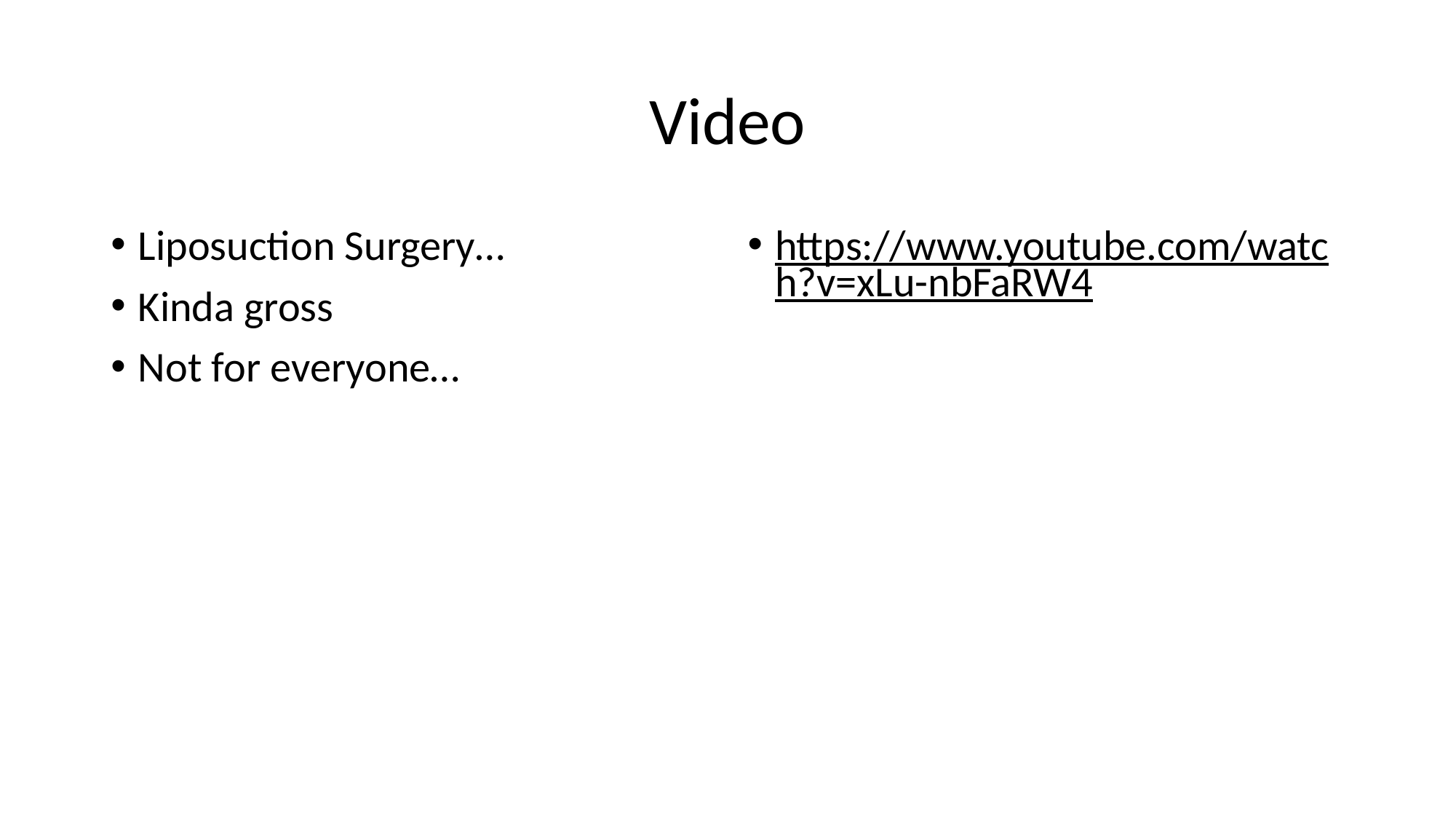

# Video
Liposuction Surgery…
Kinda gross
Not for everyone…
https://www.youtube.com/watch?v=xLu-nbFaRW4